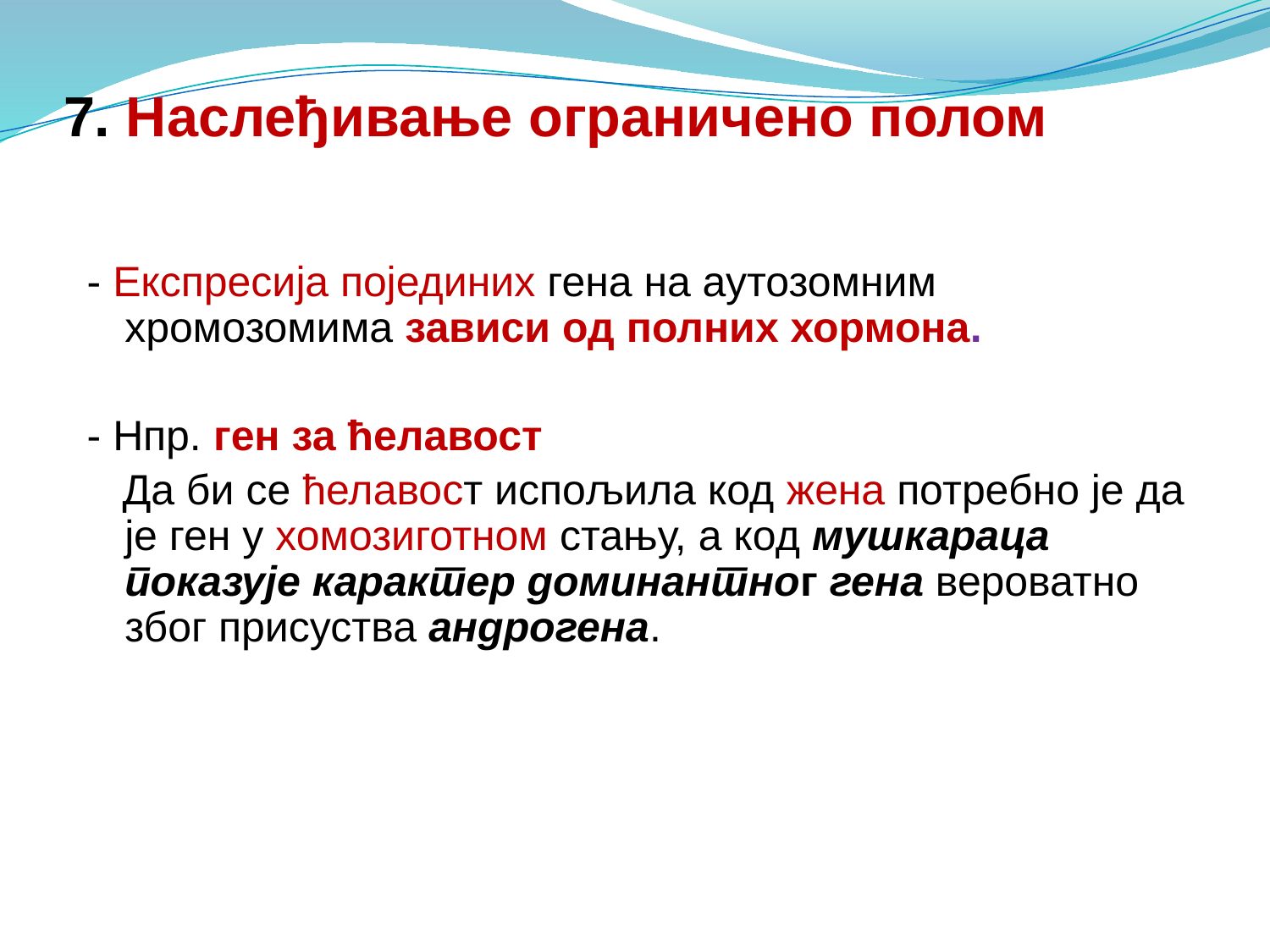

# 7. Наслеђивање ограничено полом
- Експресија појединих гена на аутозомним хромозомима зависи од полних хормона.

- Нпр. ген за ћелавост
   Да би се ћелавост испољила код жена потребно је да је ген у хомозиготном стању, а код мушкараца показује карактер доминантног гена вероватно због присуства андрогена.